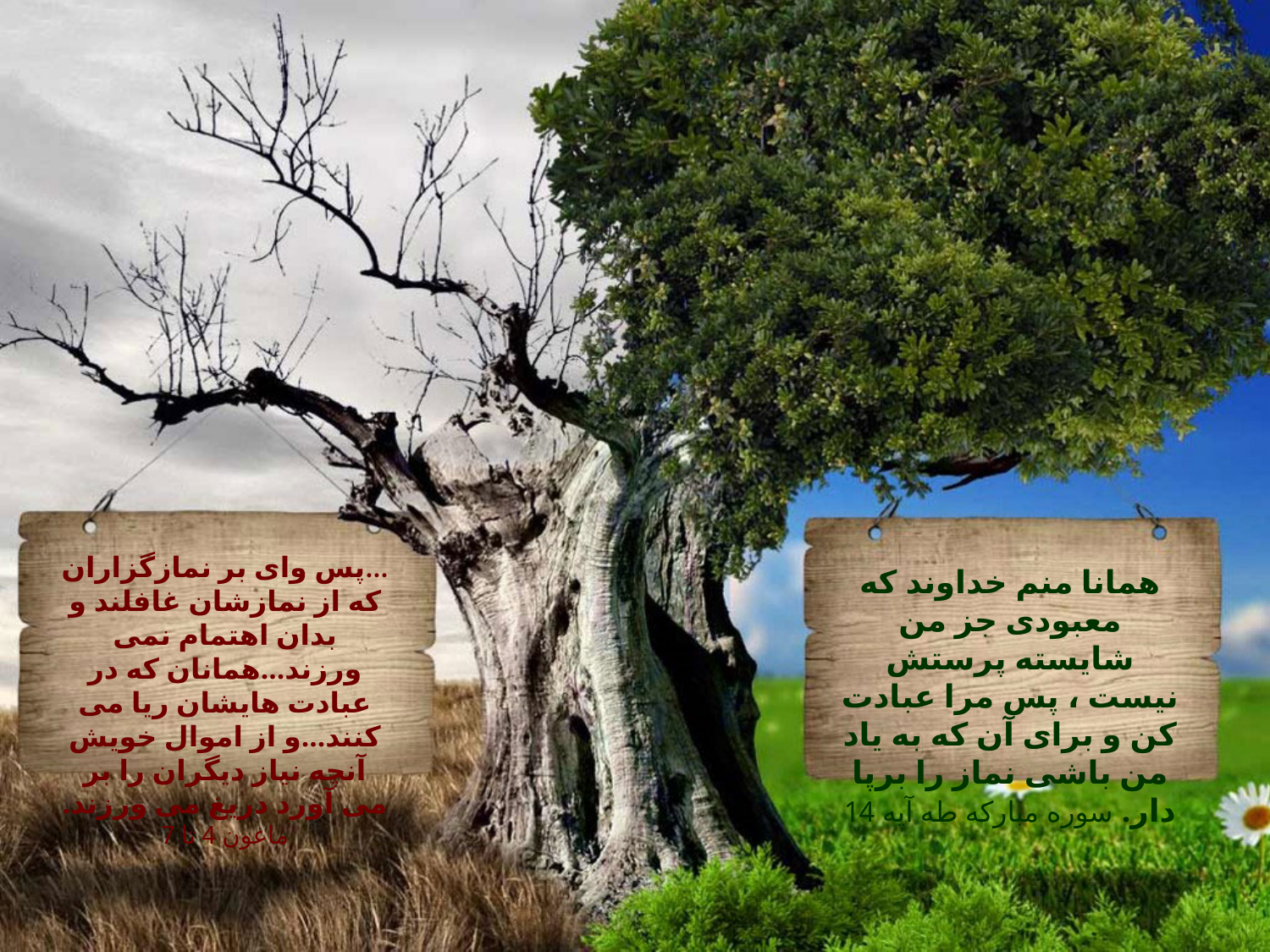

پس واى بر نمازگزاران...
که از نمازشان غافلند و بدان اهتمام نمی ورزند...همانان که در عبادت هايشان ريا مى کنند...و از اموال خويش آنچه نياز ديگران را بر
مى آورد دريغ می ورزند. ماعون 4 تا 7
همانا منم خداوند که معبودى جز من شايسته پرستش نيست ، پس مرا عبادت کن و براى آن که به ياد من باشى نماز را برپا دار. سوره مبارکه طه آیه 14